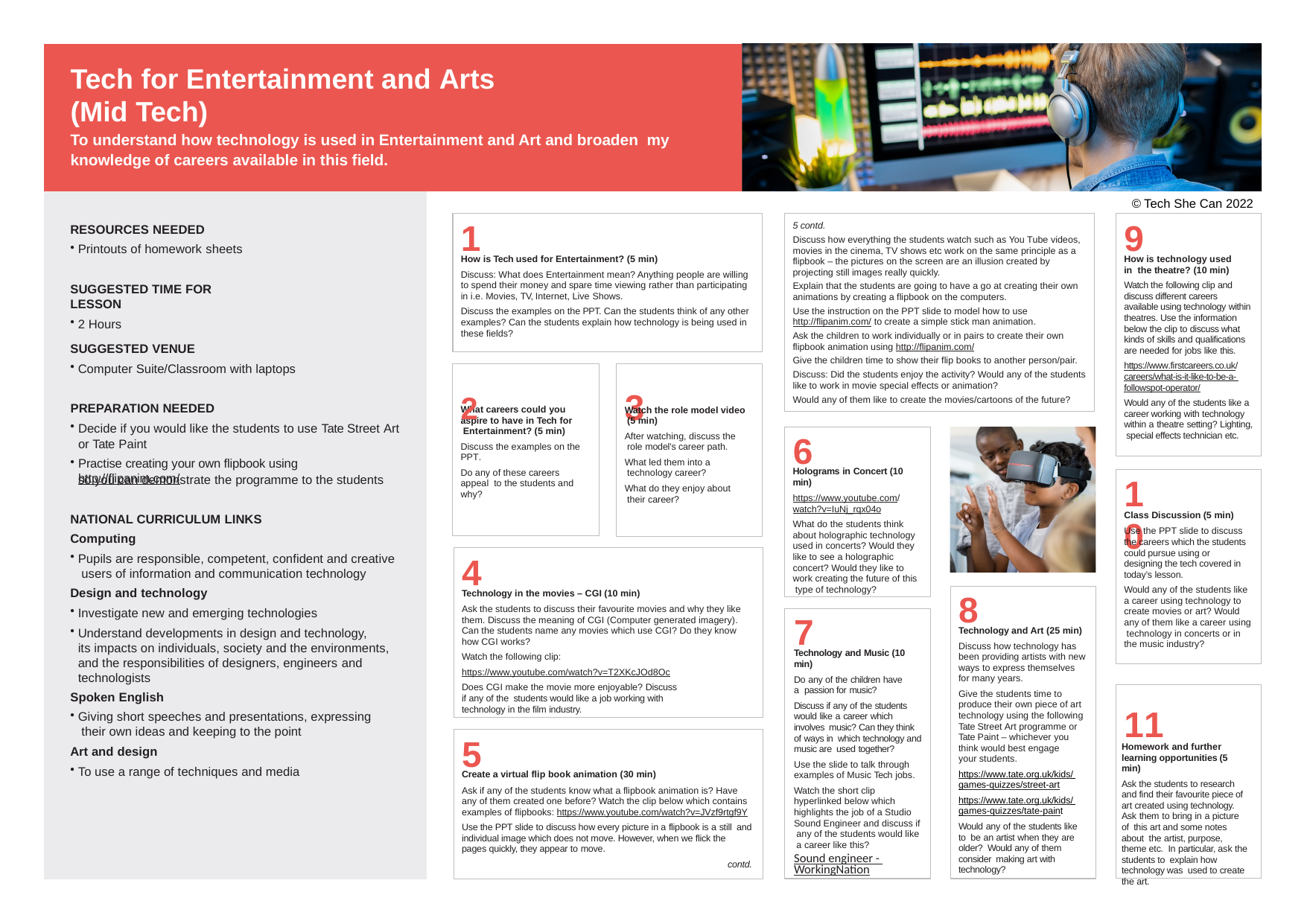

# Tech for Entertainment and Arts  (Mid Tech)
To understand how technology is used in Entertainment and Art and broaden  my  knowledge of careers available in this field.
© Tech She Can 2022

5 contd.
Discuss how everything the students watch such as You Tube videos,  movies in the cinema, TV shows etc work on the same principle as a flipbook – the pictures on the screen are an illusion created by  projecting still images really quickly.
Explain that the students are going to have a go at creating their own  animations by creating a flipbook on the computers.
Use the instruction on the PPT slide to model how to use  http://flipanim.com/ to create a simple stick man animation.
Ask the children to work individually or in pairs to create their own  flipbook animation using http://flipanim.com/
Give the children time to show their flip books to another person/pair.
Discuss: Did the students enjoy the activity? Would any of the students like to work in movie special effects or animation?
Would any of them like to create the movies/cartoons of the future?
1
9
RESOURCES NEEDED
Printouts of homework sheets
How is Tech used for Entertainment? (5 min)
Discuss: What does Entertainment mean? Anything people are willing  to spend their money and spare time viewing rather than participating  in i.e. Movies, TV, Internet, Live Shows.
Discuss the examples on the PPT. Can the students think of any other  examples? Can the students explain how technology is being used in  these fields?
How is technology used in  the theatre? (10 min)
Watch the following clip and  discuss different careers  available using technology within  theatres. Use the information  below the clip to discuss what  kinds of skills and qualifications  are needed for jobs like this.
https://www.firstcareers.co.uk/  careers/what-is-it-like-to-be-a-  followspot-operator/
Would any of the students like a  career working with technology  within a theatre setting? Lighting,  special effects technician etc.
SUGGESTED TIME FOR LESSON
2 Hours
SUGGESTED VENUE
Computer Suite/Classroom with laptops

2	3
PREPARATION NEEDED
Decide if you would like the students to use Tate Street Art  or Tate Paint
Practise creating your own flipbook using http://flipanim.com/
What careers could you  aspire to have in Tech for  Entertainment? (5 min)
Discuss the examples on the  PPT.
Do any of these careers  appeal  to the students and why?
Watch the role model video  (5 min)
After watching, discuss the  role model’s career path.
What led them into a  technology career?
What do they enjoy about  their career?
6

Holograms in Concert (10 min)
https://www.youtube.com/  watch?v=IuNj_rqx04o
What do the students think  about holographic technology  used in concerts? Would they like to see a holographic  concert? Would they like to  work creating the future of this  type of technology?
10

so you can demonstrate the programme to the students
Class Discussion (5 min)
Use the PPT slide to discuss  the careers which the students  could pursue using or  designing the tech covered in  today’s lesson.
Would any of the students like  a career using technology to  create movies or art? Would  any of them like a career using  technology in concerts or in  the music industry?
NATIONAL CURRICULUM LINKS
Computing
Pupils are responsible, competent, confident and creative  users of information and communication technology
Design and technology
Investigate new and emerging technologies
Understand developments in design and technology,
its impacts on individuals, society and the environments,  and the responsibilities of designers, engineers and technologists
Spoken English
Giving short speeches and presentations, expressing  their own ideas and keeping to the point
Art and design
To use a range of techniques and media
4
Technology in the movies – CGI (10 min)
Ask the students to discuss their favourite movies and why they like  them. Discuss the meaning of CGI (Computer generated imagery).  Can the students name any movies which use CGI? Do they know  how CGI works?
Watch the following clip:
https://www.youtube.com/watch?v=T2XKcJOd8Oc
Does CGI make the movie more enjoyable? Discuss if any of the  students would like a job working with technology in the film industry.
8

7

Technology and Art (25 min)
Discuss how technology has  been providing artists with new  ways to express themselves  for many years.
Give the students time to  produce their own piece of art  technology using the following  Tate Street Art programme or  Tate Paint – whichever you  think would best engage
your students.
https://www.tate.org.uk/kids/  games-quizzes/street-art
https://www.tate.org.uk/kids/  games-quizzes/tate-paint
Would any of the students like to  be an artist when they are older?  Would any of them consider  making art with technology?
Technology and Music (10 min)
Do any of the children have a  passion for music?
Discuss if any of the students  would like a career which involves  music? Can they think of ways in  which technology and music are  used together?
Use the slide to talk through  examples of Music Tech jobs.
Watch the short clip hyperlinked below which  highlights the job of a Studio  Sound Engineer and discuss if  any of the students would like  a career like this?
Sound engineer - WorkingNation

11

5
Homework and further  learning opportunities (5 min)
Ask the students to research  and find their favourite piece of  art created using technology.  Ask them to bring in a picture of  this art and some notes about  the artist, purpose, theme etc.  In particular, ask the students to  explain how technology was  used to create the art.
Create a virtual flip book animation (30 min)
Ask if any of the students know what a flipbook animation is? Have  any of them created one before? Watch the clip below which contains  examples of flipbooks: https://www.youtube.com/watch?v=JVzf9rtgf9Y
Use the PPT slide to discuss how every picture in a flipbook is a still  and individual image which does not move. However, when we flick the  pages quickly, they appear to move.
contd.